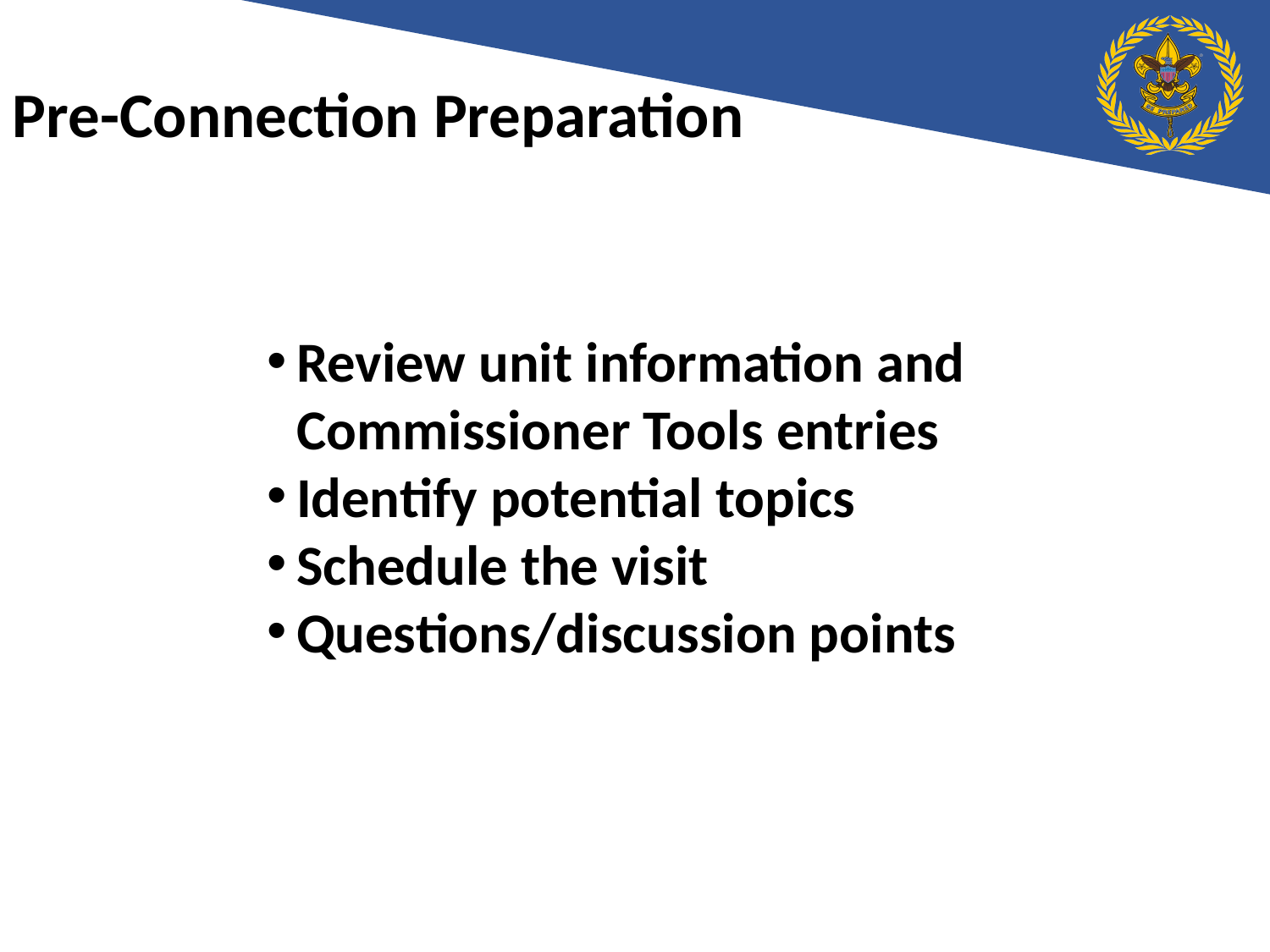

Pre-Connection Preparation
Review unit information and Commissioner Tools entries
Identify potential topics
Schedule the visit
Questions/discussion points